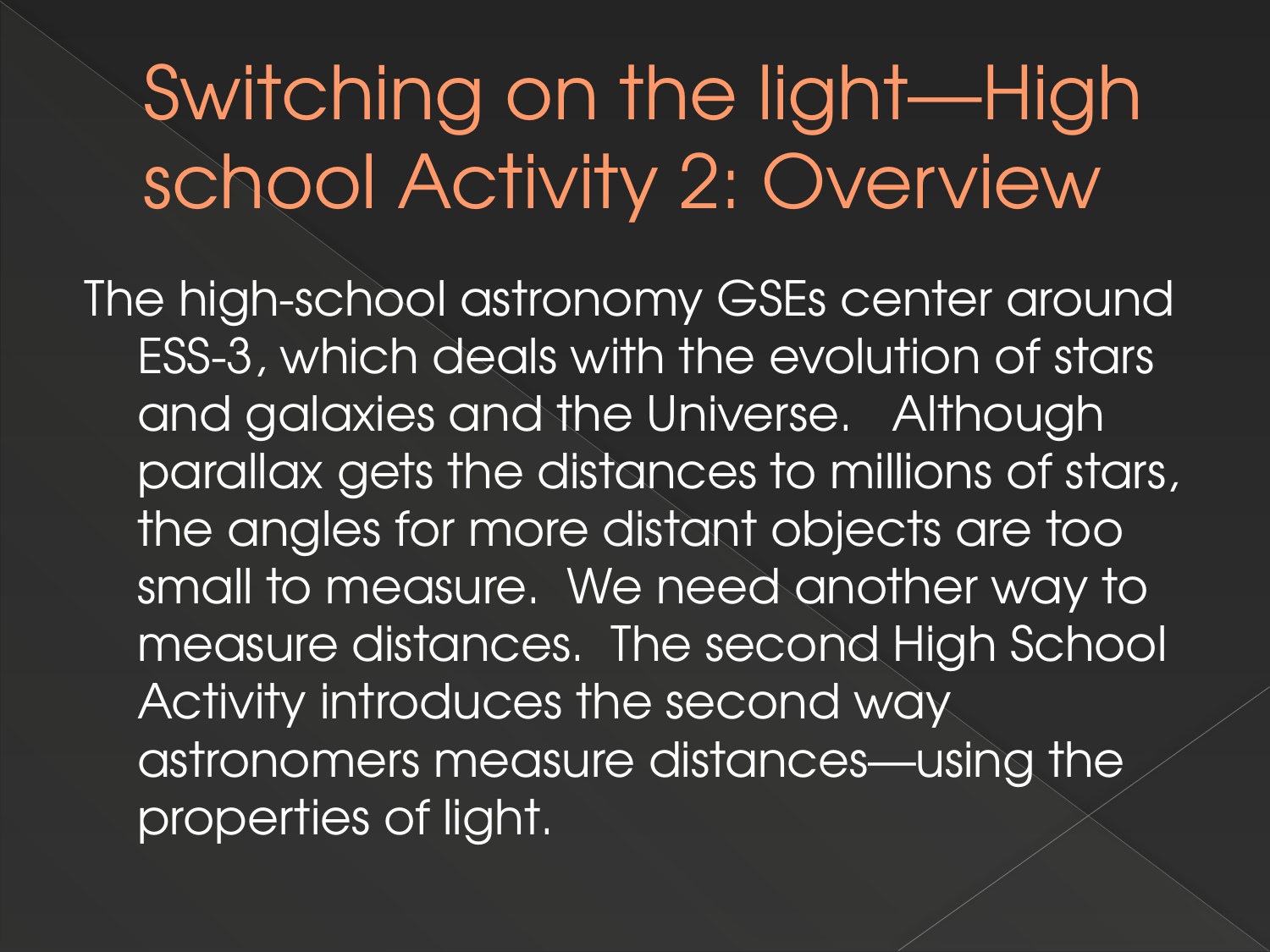

# Switching on the light—High school Activity 2: Overview
The high-school astronomy GSEs center around ESS-3, which deals with the evolution of stars and galaxies and the Universe.   Although parallax gets the distances to millions of stars, the angles for more distant objects are too small to measure.  We need another way to measure distances.  The second High School Activity introduces the second way astronomers measure distances—using the properties of light.